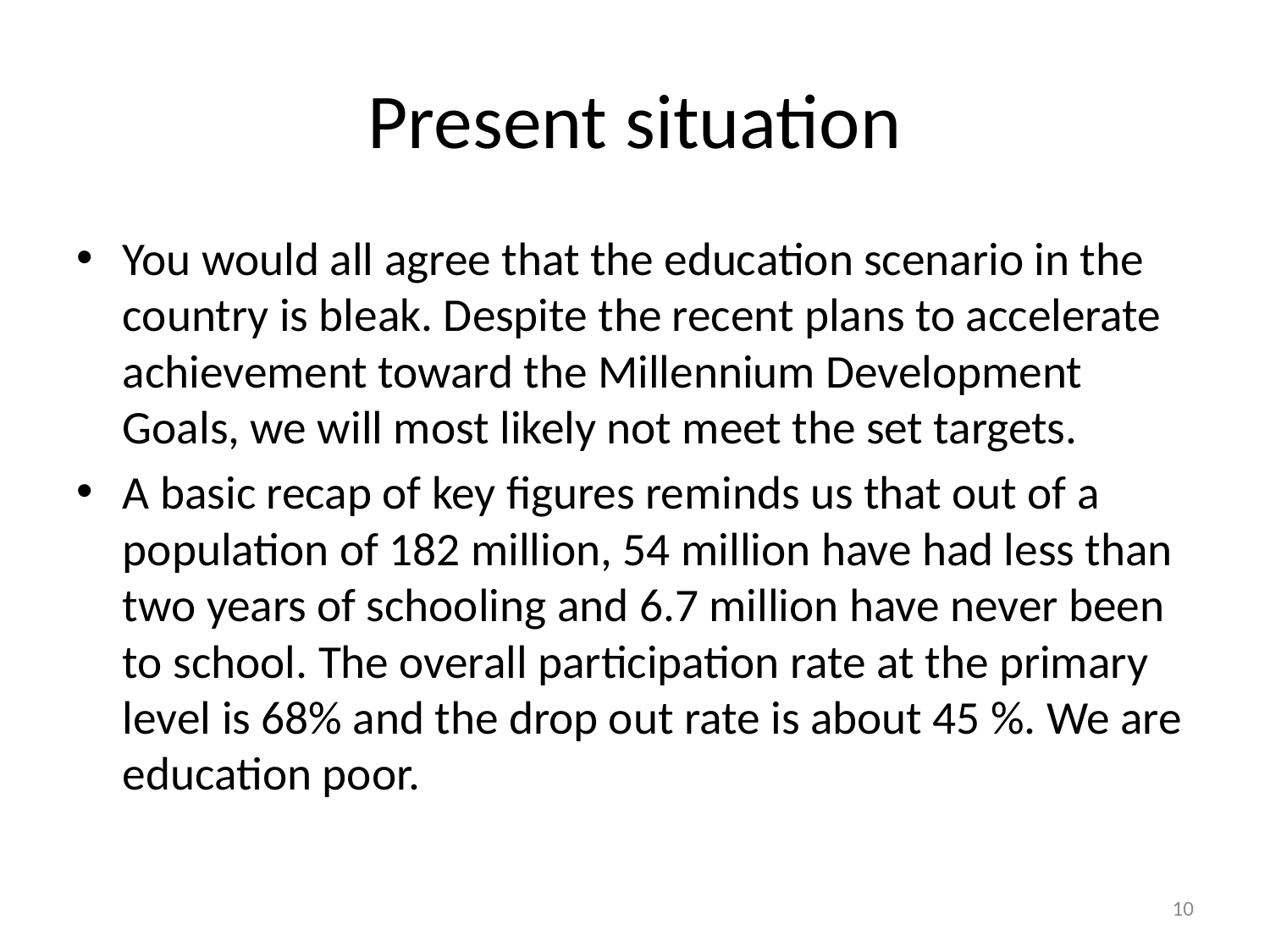

# Present situation
You would all agree that the education scenario in the country is bleak. Despite the recent plans to accelerate achievement toward the Millennium Development Goals, we will most likely not meet the set targets.
A basic recap of key figures reminds us that out of a population of 182 million, 54 million have had less than two years of schooling and 6.7 million have never been to school. The overall participation rate at the primary level is 68% and the drop out rate is about 45 %. We are education poor.

10